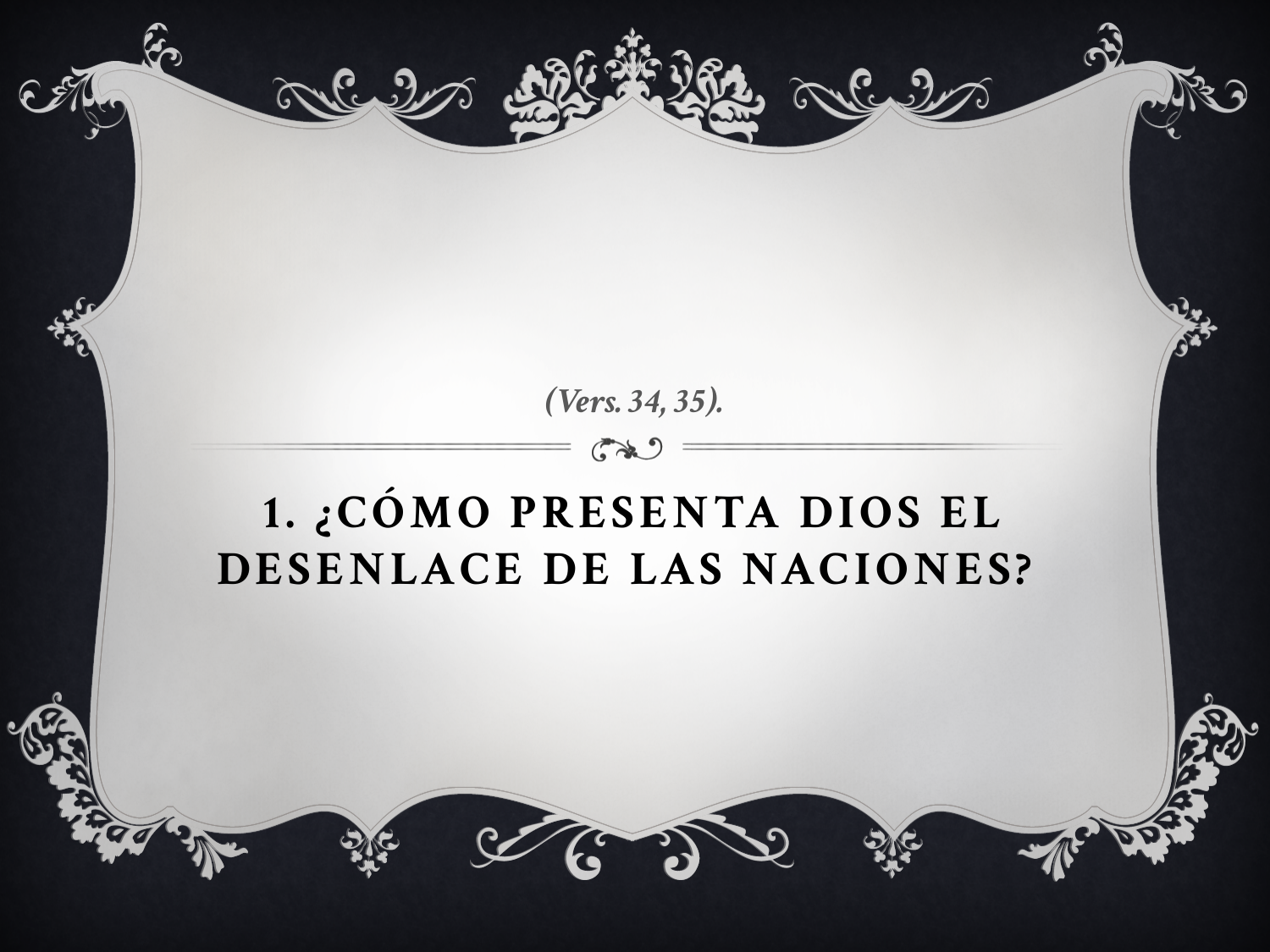

(Vers. 34, 35).
# 1. ¿Cómo presenta Dios el desenlace de las naciones?